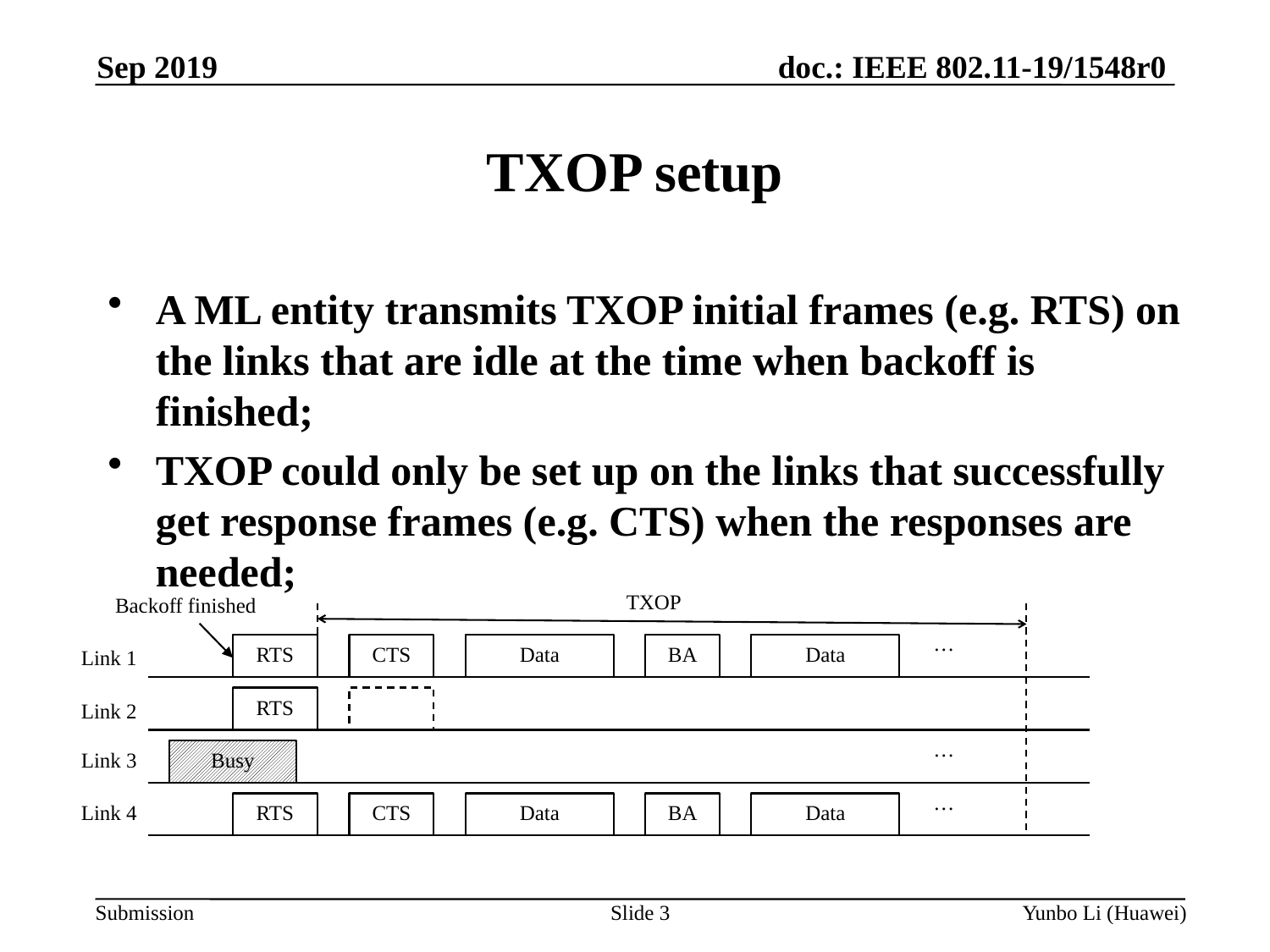

Sep 2019
TXOP setup
A ML entity transmits TXOP initial frames (e.g. RTS) on the links that are idle at the time when backoff is finished;
TXOP could only be set up on the links that successfully get response frames (e.g. CTS) when the responses are needed;
TXOP
Backoff finished
…
RTS
CTS
Data
BA
Data
Link 1
RTS

Link 2
…
Link 3
Busy
…
Link 4
RTS
CTS
Data
BA
Data
Slide 3
Yunbo Li (Huawei)